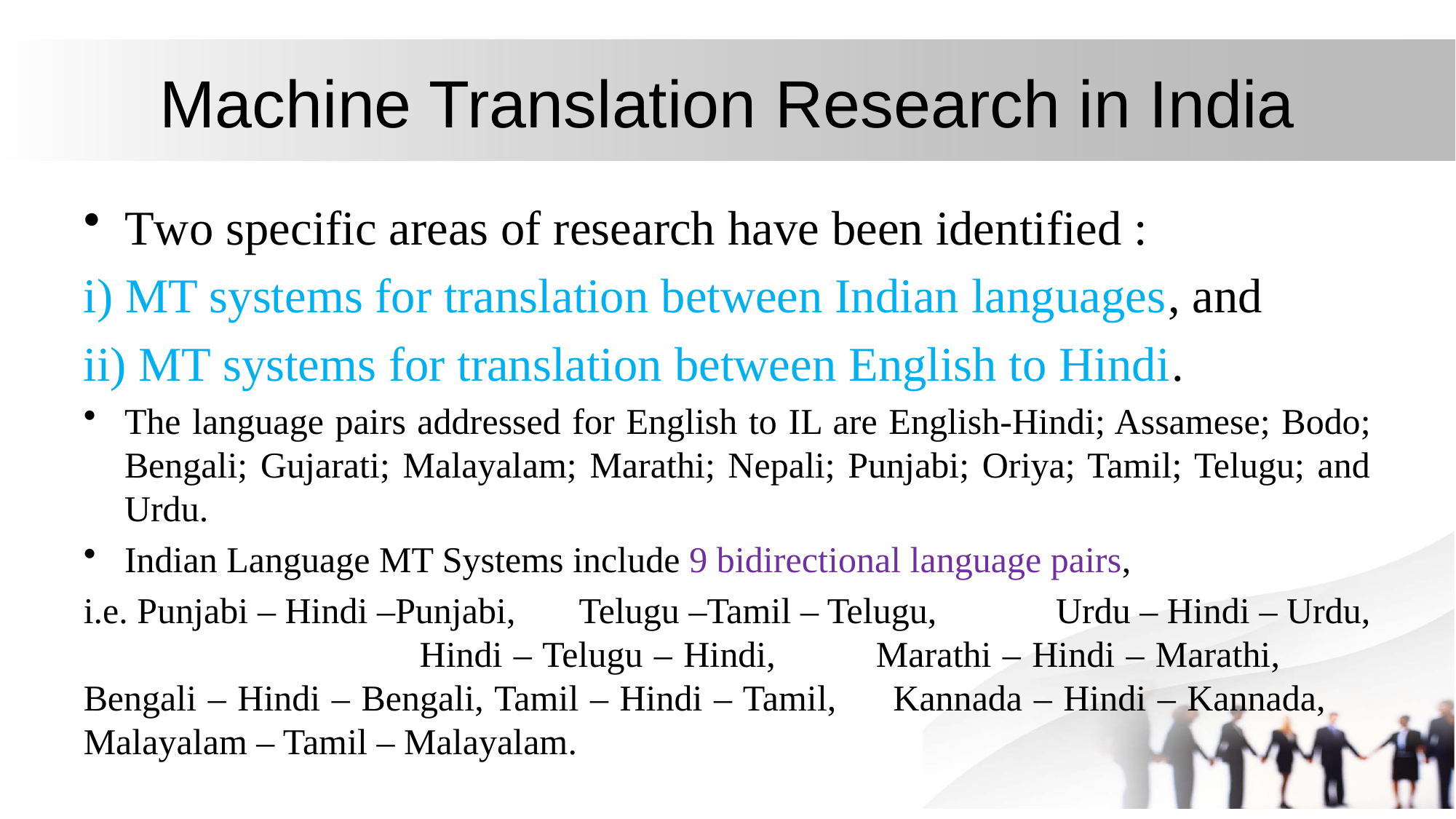

# Machine Translation Research in India
Two specific areas of research have been identified :
i) MT systems for translation between Indian languages, and
ii) MT systems for translation between English to Hindi.
The language pairs addressed for English to IL are English-Hindi; Assamese; Bodo; Bengali; Gujarati; Malayalam; Marathi; Nepali; Punjabi; Oriya; Tamil; Telugu; and Urdu.
Indian Language MT Systems include 9 bidirectional language pairs,
i.e. Punjabi – Hindi –Punjabi,       Telugu –Tamil – Telugu,             Urdu – Hindi – Urdu,                               Hindi – Telugu – Hindi,         Marathi – Hindi – Marathi,         Bengali – Hindi – Bengali, Tamil – Hindi – Tamil,     Kannada – Hindi – Kannada,     Malayalam – Tamil – Malayalam.